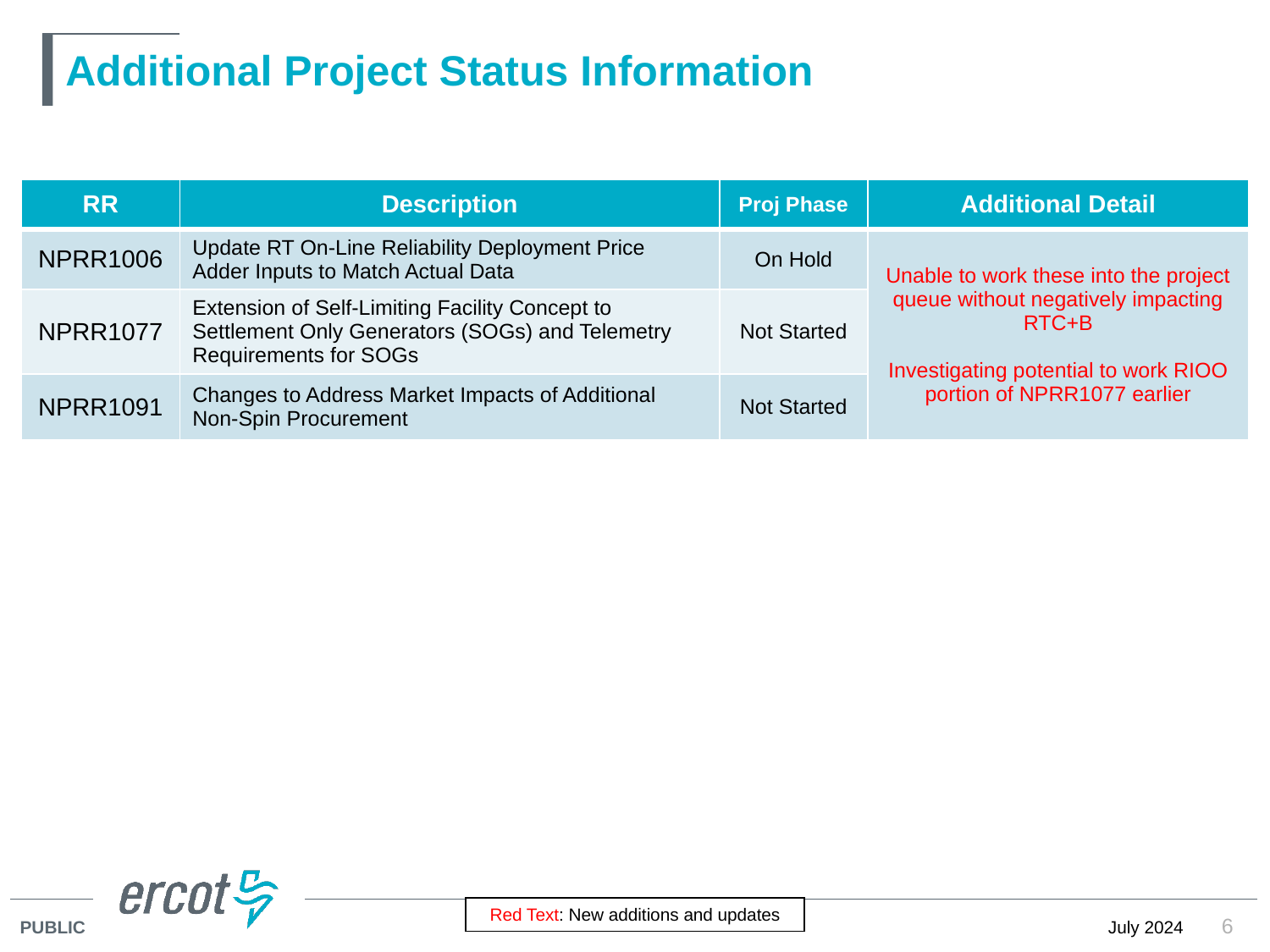

# Additional Project Status Information
| RR | Description | Proj Phase | Additional Detail |
| --- | --- | --- | --- |
| NPRR1006 | Update RT On-Line Reliability Deployment Price Adder Inputs to Match Actual Data | On Hold | Unable to work these into the project queue without negatively impacting RTC+B Investigating potential to work RIOO portion of NPRR1077 earlier |
| NPRR1077 | Extension of Self-Limiting Facility Concept to Settlement Only Generators (SOGs) and Telemetry Requirements for SOGs | Not Started |  |
| NPRR1091 | Changes to Address Market Impacts of Additional Non-Spin Procurement | Not Started |  |
Red Text: New additions and updates
6